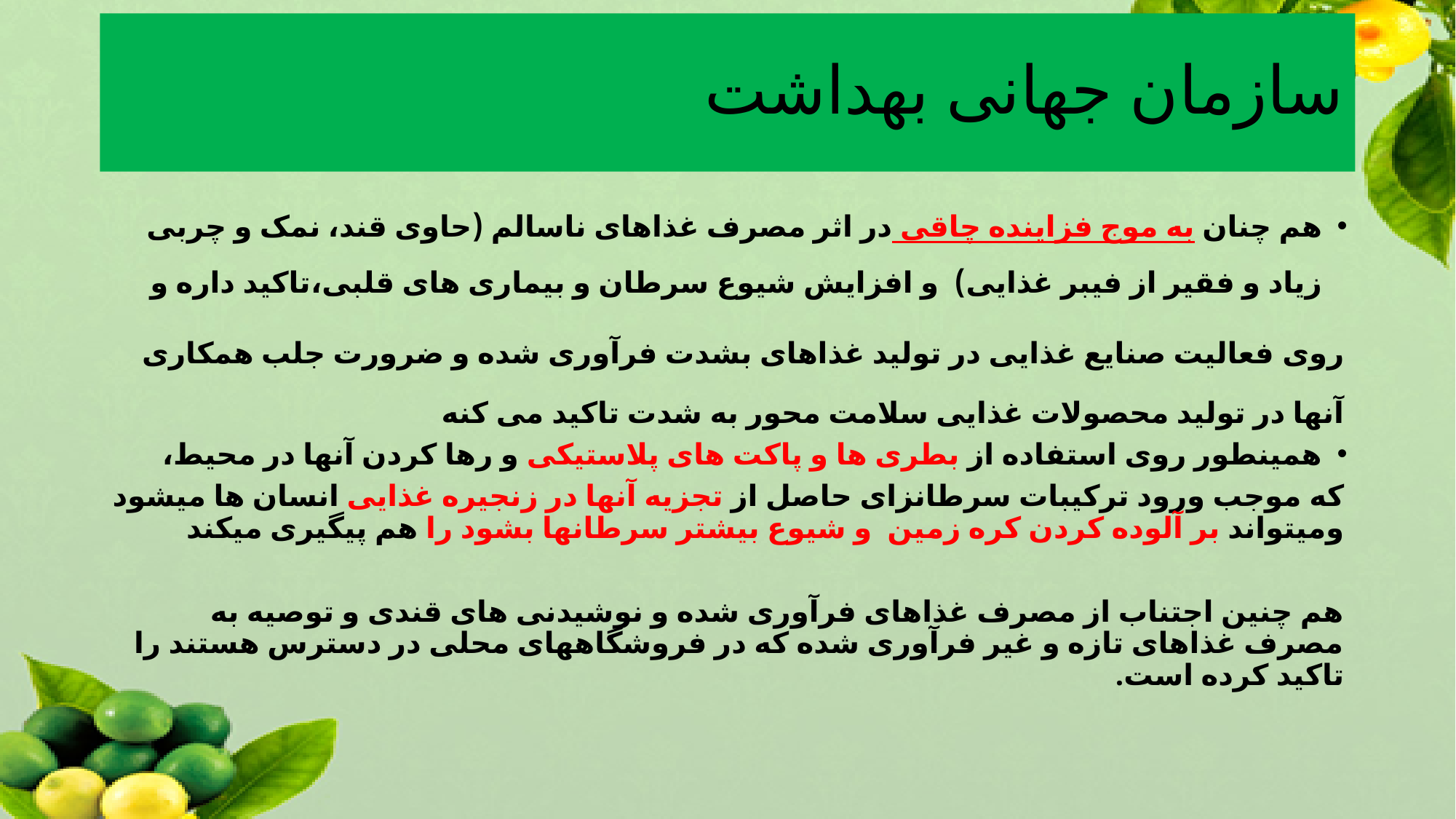

# سازمان جهانی بهداشت
هم چنان به موج فزاینده چاقی در اثر مصرف غذاهای ناسالم (حاوی قند، نمک و چربی زیاد و فقیر از فیبر غذایی)  و افزایش شیوع سرطان و بیماری های قلبی،تاکید داره و
روی فعالیت صنایع غذایی در تولید غذاهای بشدت فرآوری شده و ضرورت جلب همکاری آنها در تولید محصولات غذایی سلامت محور به شدت تاکید می کنه
همینطور روی استفاده از بطری ها و پاکت های پلاستیکی و رها کردن آنها در محیط،
که موجب ورود ترکیبات سرطانزای حاصل از تجزیه آنها در زنجیره غذایی انسان ها میشود ومیتواند بر آلوده کردن کره زمین  و شیوع بیشتر سرطانها بشود را هم پیگیری میکند

هم چنین اجتناب از مصرف غذاهای فرآوری شده و نوشیدنی های قندی و توصیه به مصرف غذاهای تازه و غیر فرآوری شده که در فروشگاههای محلی در دسترس هستند را تاکید کرده است.